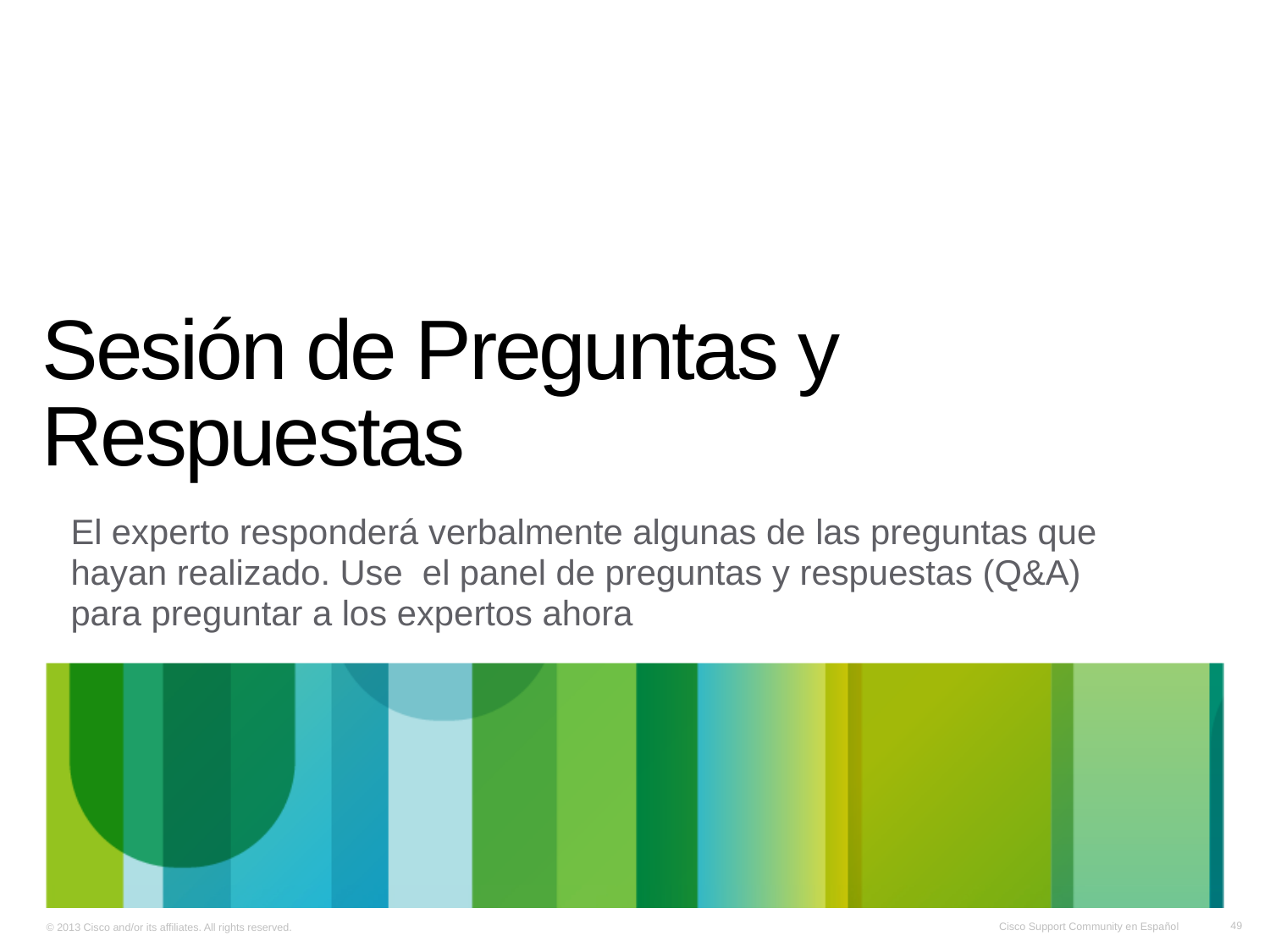

# Sesión de Preguntas y Respuestas
El experto responderá verbalmente algunas de las preguntas que hayan realizado. Use  el panel de preguntas y respuestas (Q&A) para preguntar a los expertos ahora